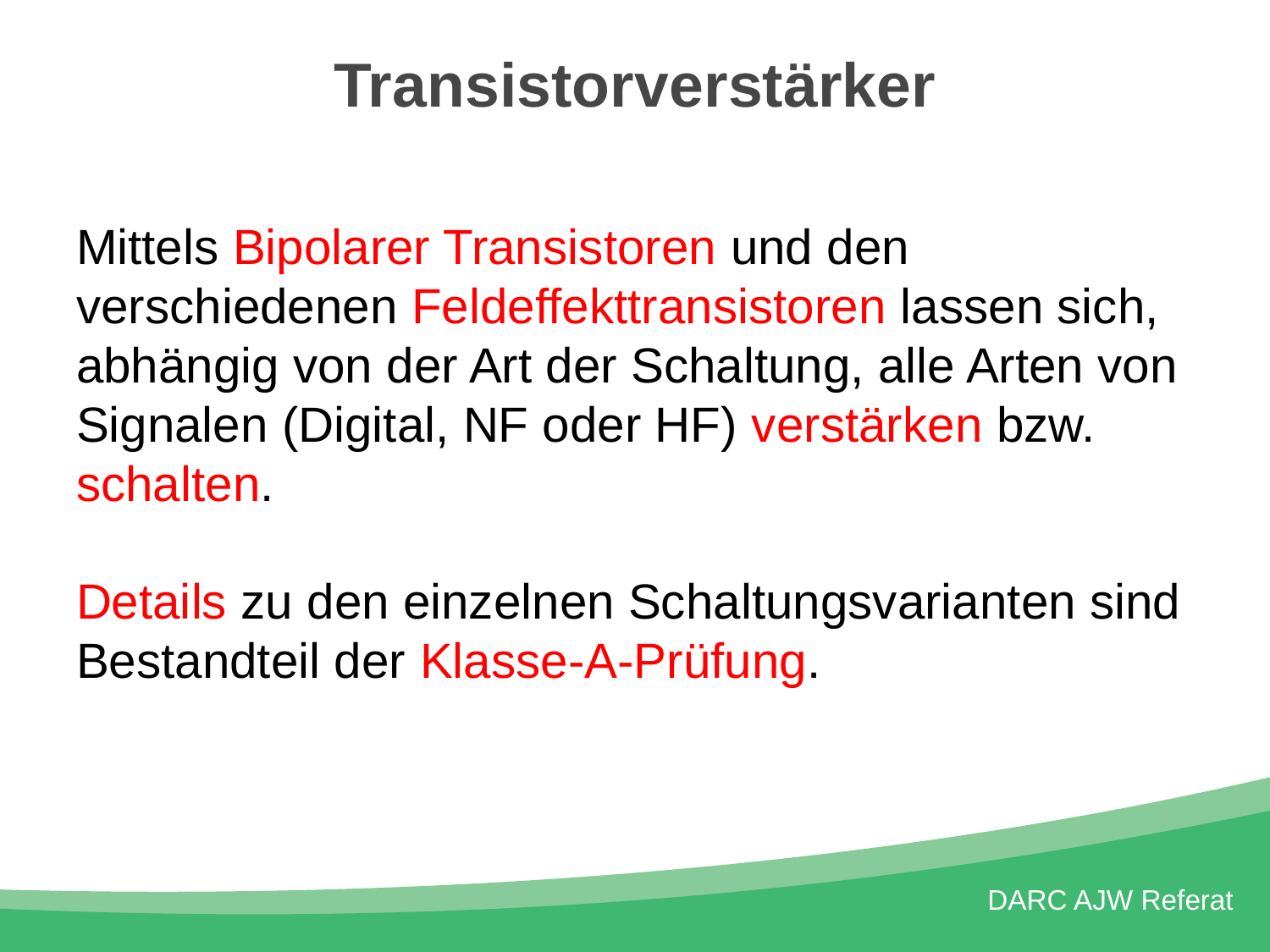

# Transistorverstärker
Mittels Bipolarer Transistoren und den verschiedenen Feldeffekttransistoren lassen sich, abhängig von der Art der Schaltung, alle Arten von Signalen (Digital, NF oder HF) verstärken bzw. schalten.
Details zu den einzelnen Schaltungsvarianten sind Bestandteil der Klasse-A-Prüfung.